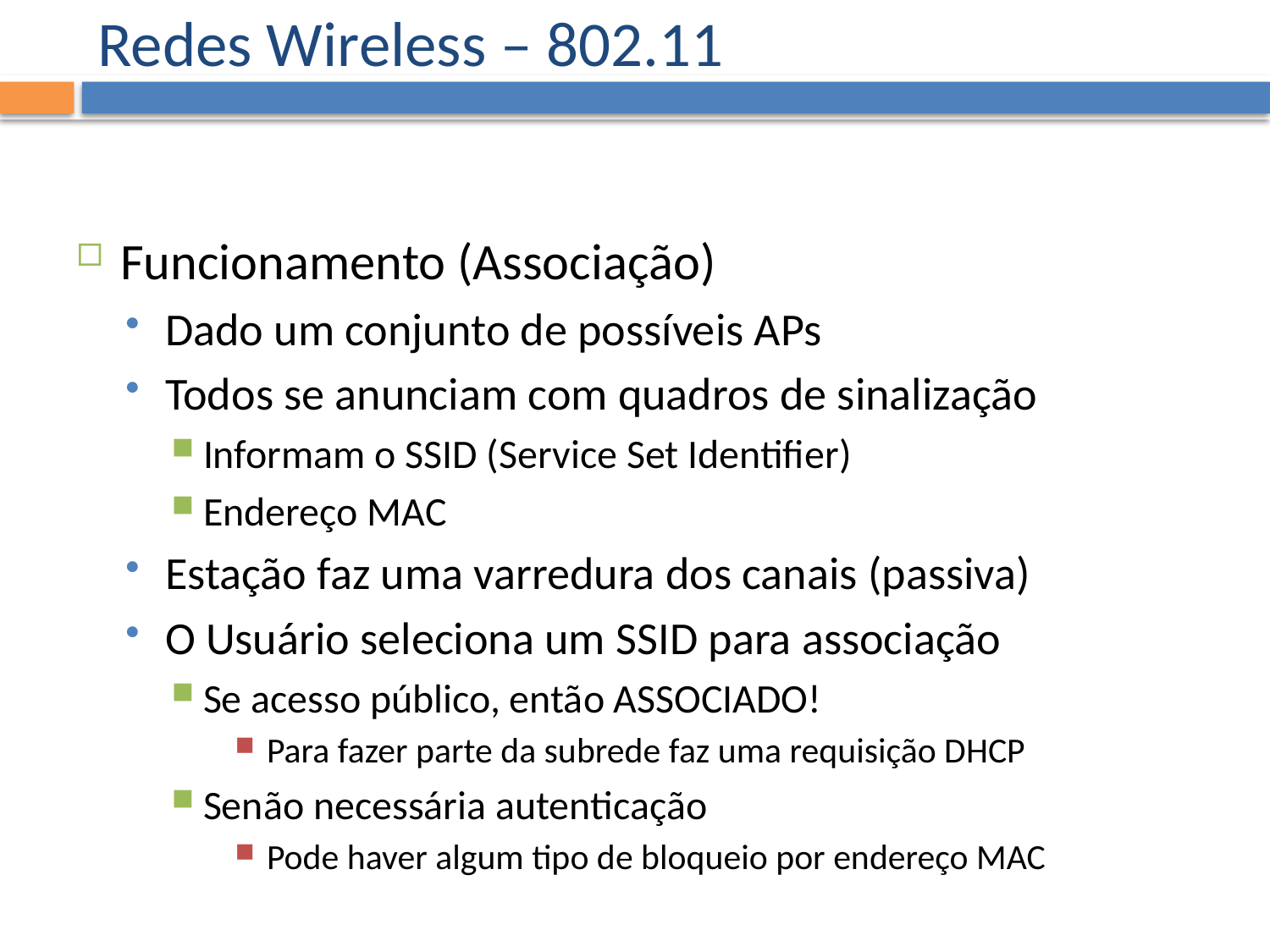

# Redes Wireless – 802.11
Funcionamento (Associação)
Dado um conjunto de possíveis APs
Todos se anunciam com quadros de sinalização
Informam o SSID (Service Set Identifier)
Endereço MAC
Estação faz uma varredura dos canais (passiva)
O Usuário seleciona um SSID para associação
Se acesso público, então ASSOCIADO!
Para fazer parte da subrede faz uma requisição DHCP
Senão necessária autenticação
Pode haver algum tipo de bloqueio por endereço MAC